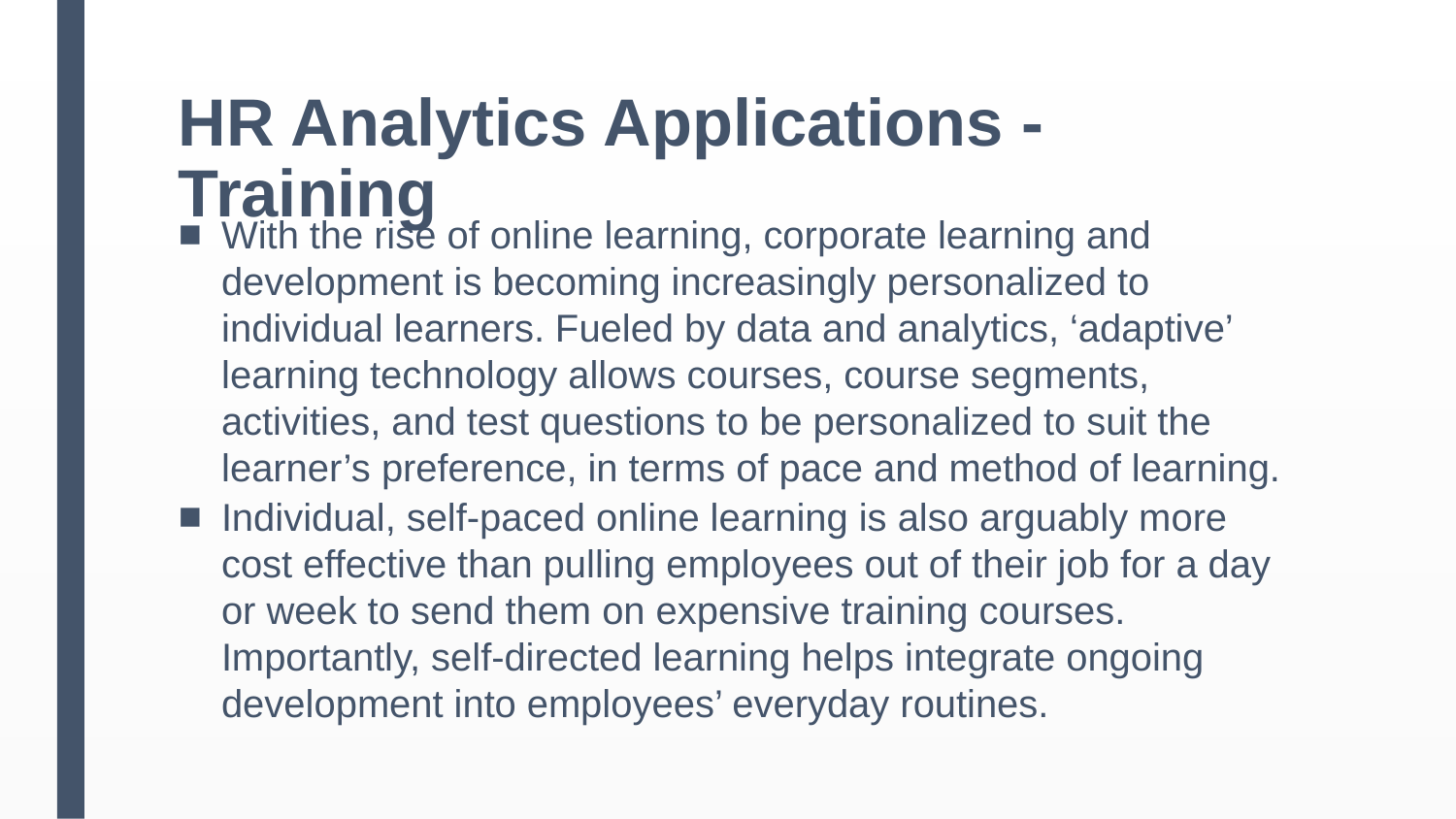

# HR Analytics Applications - Training
With the rise of online learning, corporate learning and development is becoming increasingly personalized to individual learners. Fueled by data and analytics, ‘adaptive’ learning technology allows courses, course segments, activities, and test questions to be personalized to suit the learner’s preference, in terms of pace and method of learning.
Individual, self-paced online learning is also arguably more cost effective than pulling employees out of their job for a day or week to send them on expensive training courses. Importantly, self-directed learning helps integrate ongoing development into employees’ everyday routines.